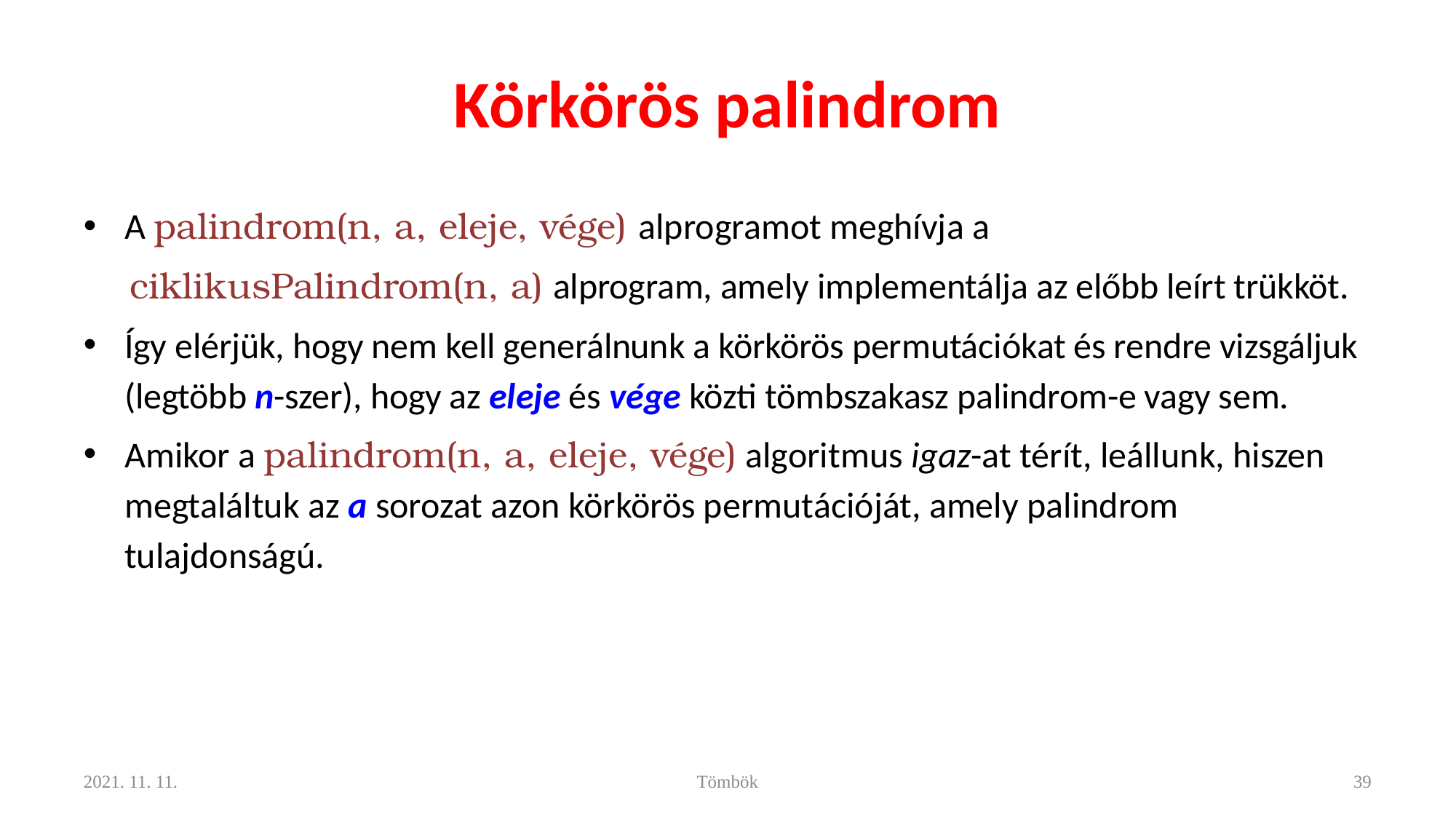

# Körkörös palindrom
A palindrom(n, a, eleje, vége) alprogramot meghívja a
    ciklikusPalindrom(n, a) alprogram, amely implementálja az előbb leírt trükköt.
Így elérjük, hogy nem kell generál­nunk a körkörös permutációkat és rendre vizsgáljuk (legtöbb n-szer), hogy az eleje és vége közti tömbszakasz palindrom-e vagy sem.
Amikor a palindrom(n, a, eleje, vége) algoritmus igaz-at térít, leállunk, hiszen megtalál­tuk az a sorozat azon körkörös permutációját, amely palindrom tulajdonságú.
2021. 11. 11.
Tömbök
39